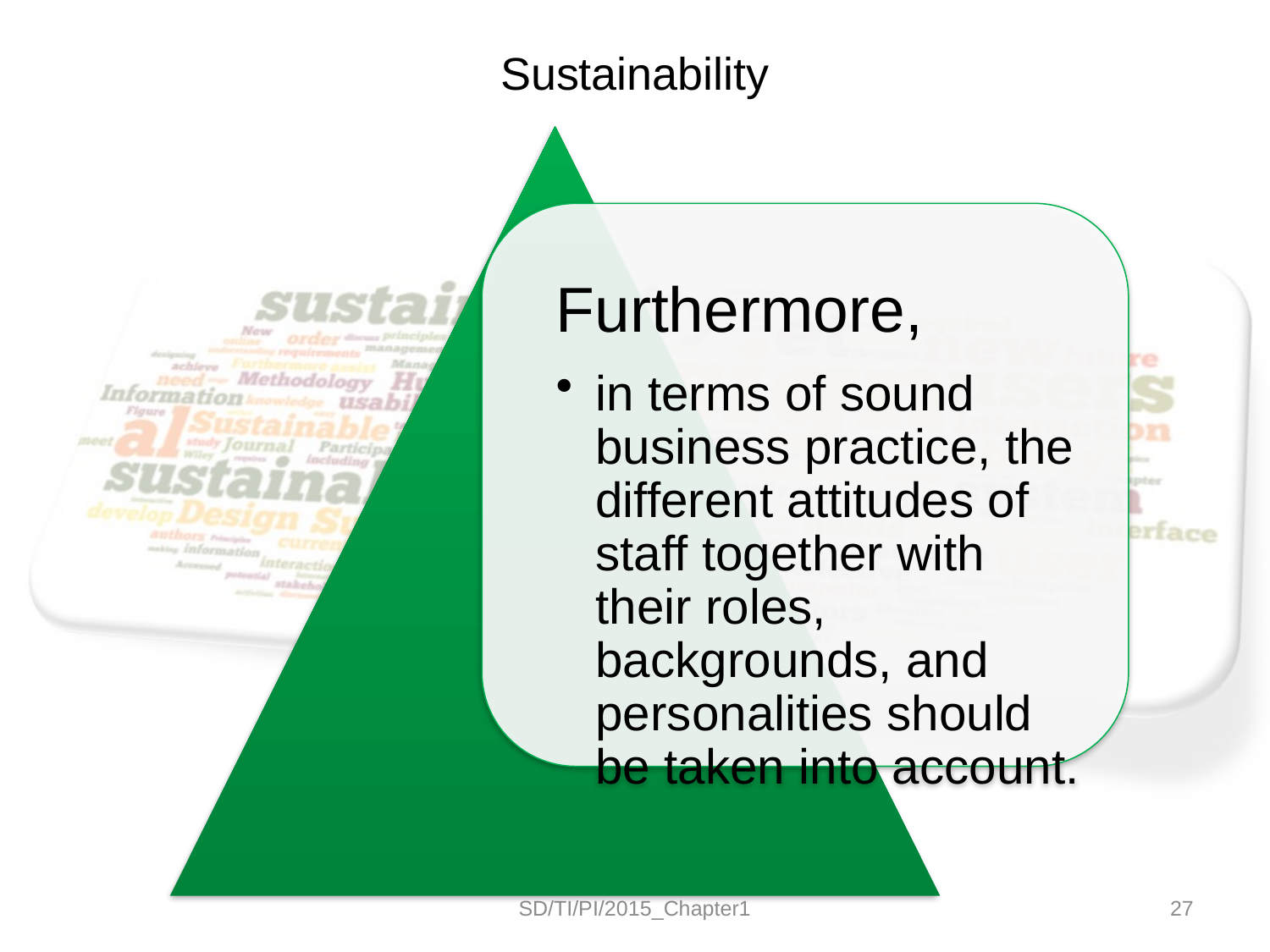

# Sustainability
Furthermore,
in terms of sound business practice, the different attitudes of staff together with their roles, backgrounds, and personalities should be taken into account.
SD/TI/PI/2015_Chapter1
27